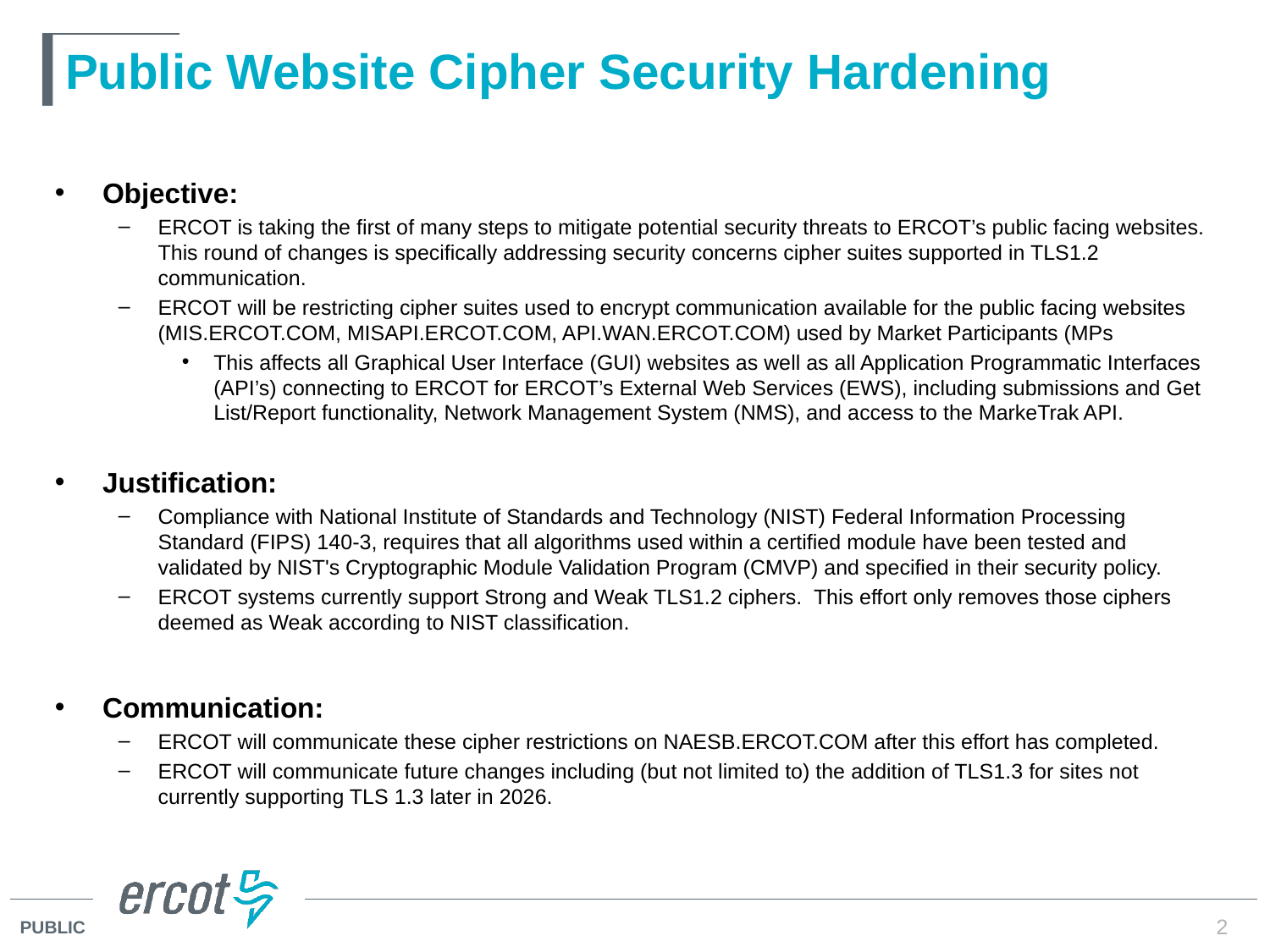

# Public Website Cipher Security Hardening
Objective:
ERCOT is taking the first of many steps to mitigate potential security threats to ERCOT’s public facing websites. This round of changes is specifically addressing security concerns cipher suites supported in TLS1.2 communication.
ERCOT will be restricting cipher suites used to encrypt communication available for the public facing websites (MIS.ERCOT.COM, MISAPI.ERCOT.COM, API.WAN.ERCOT.COM) used by Market Participants (MPs
This affects all Graphical User Interface (GUI) websites as well as all Application Programmatic Interfaces (API’s) connecting to ERCOT for ERCOT’s External Web Services (EWS), including submissions and Get List/Report functionality, Network Management System (NMS), and access to the MarkeTrak API.

Justification:
Compliance with National Institute of Standards and Technology (NIST) Federal Information Processing Standard (FIPS) 140-3, requires that all algorithms used within a certified module have been tested and validated by NIST's Cryptographic Module Validation Program (CMVP) and specified in their security policy.
ERCOT systems currently support Strong and Weak TLS1.2 ciphers.  This effort only removes those ciphers deemed as Weak according to NIST classification.

Communication:
ERCOT will communicate these cipher restrictions on NAESB.ERCOT.COM after this effort has completed.
ERCOT will communicate future changes including (but not limited to) the addition of TLS1.3 for sites not currently supporting TLS 1.3 later in 2026.

2